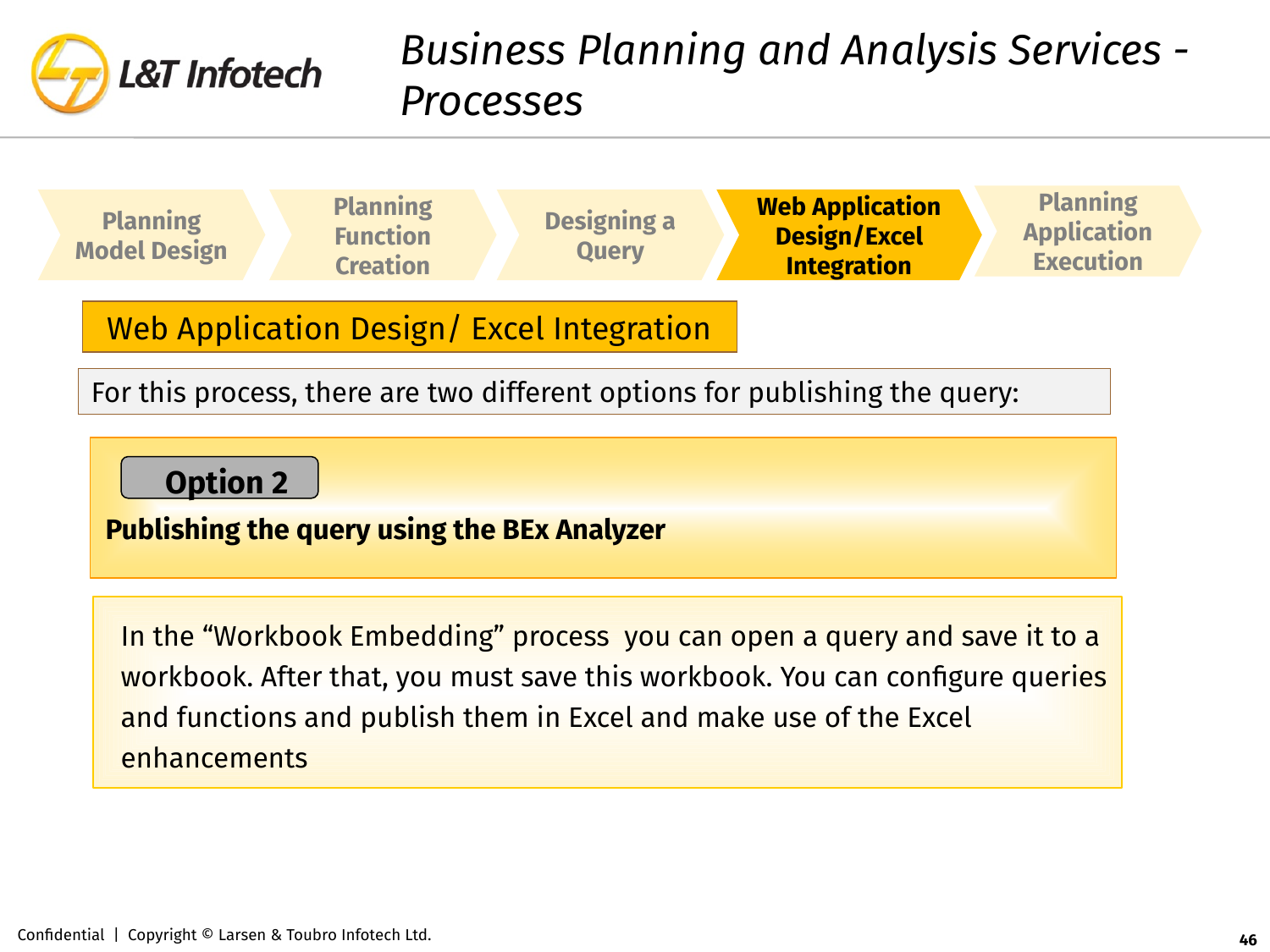

# Business Planning and Analysis Services - Processes
Planning Application Execution
Planning Model Design
Planning Function Creation
Designing a Query
Web Application Design/Excel Integration
Web Application Design/ Excel Integration
Web Application Design / Excel Integration
For this process, there are two different options for publishing the query:

Publishing the query using the BEx Analyzer
Option 2
In the “Workbook Embedding” process  you can open a query and save it to a
workbook. After that, you must save this workbook. You can configure queries
and functions and publish them in Excel and make use of the Excel
enhancements
Confidential  |  Copyright © Larsen & Toubro Infotech Ltd.
46